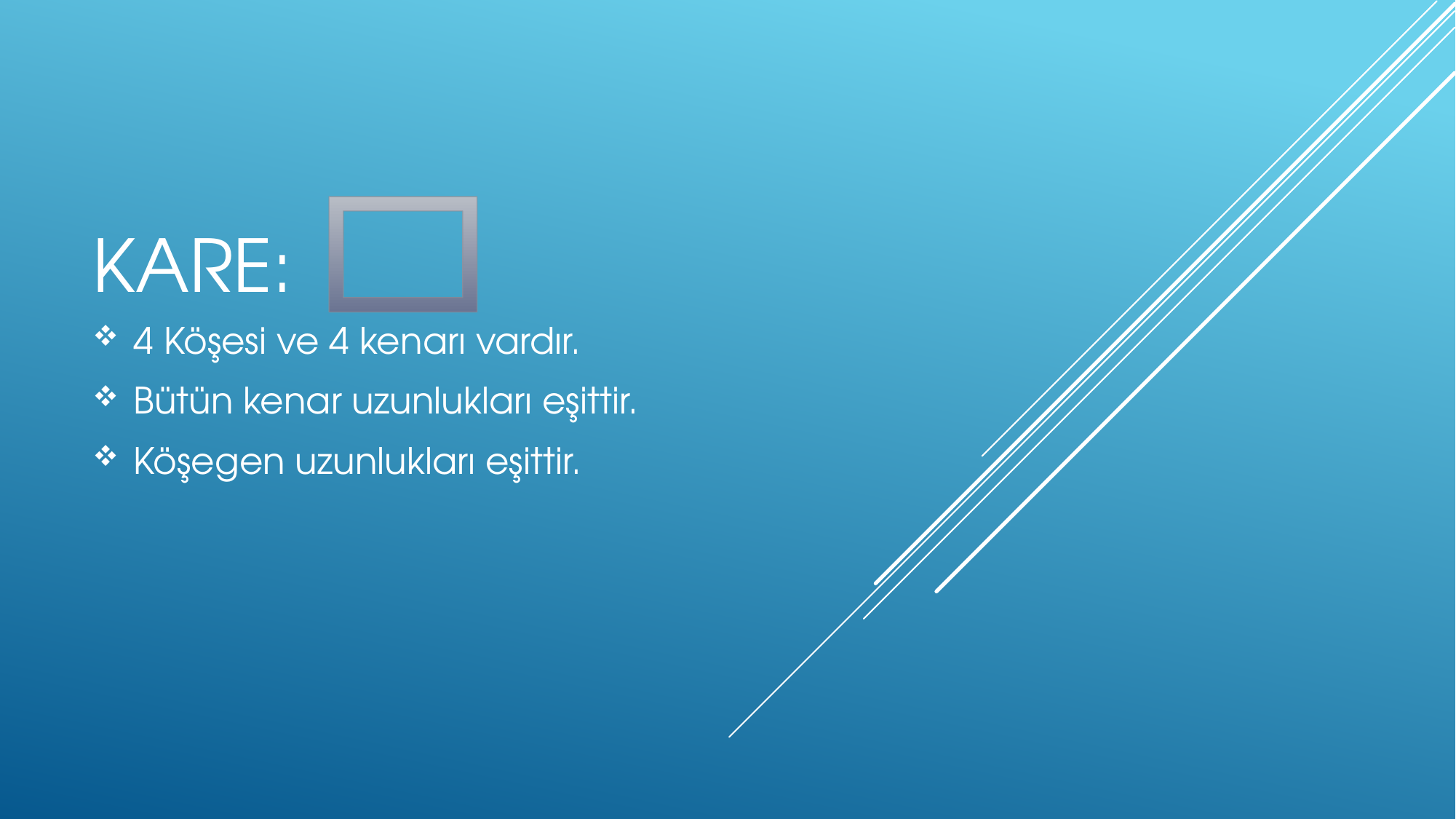

# kare:

4 Köşesi ve 4 kenarı vardır.
Bütün kenar uzunlukları eşittir.
Köşegen uzunlukları eşittir.